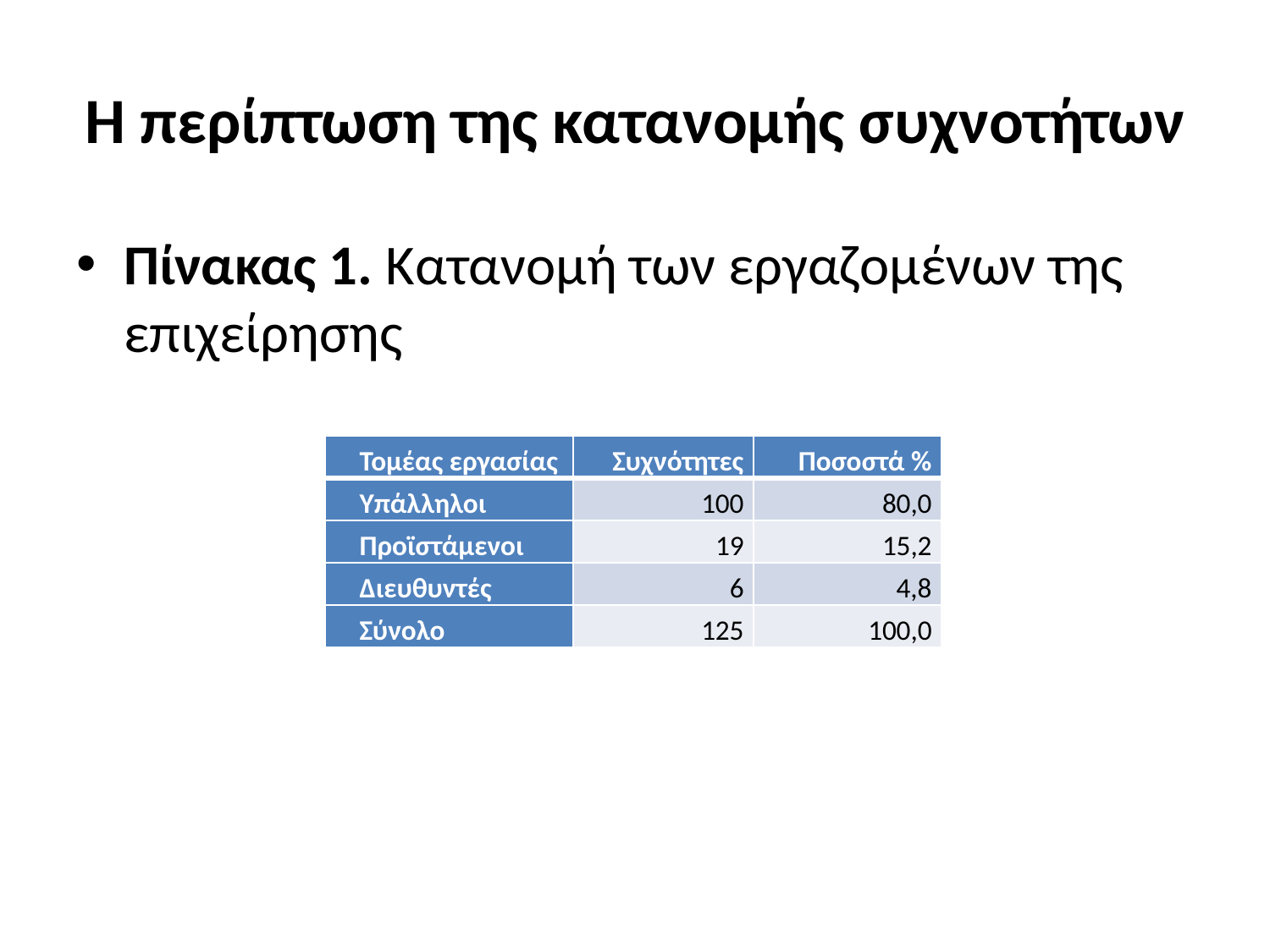

# Η περίπτωση της κατανομής συχνοτήτων
Πίνακας 1. Κατανομή των εργαζομένων της επιχείρησης

| Τομέας εργασίας | Συχνότητες | Ποσοστά % |
| --- | --- | --- |
| Υπάλληλοι | 100 | 80,0 |
| Προϊστάμενοι | 19 | 15,2 |
| Διευθυντές | 6 | 4,8 |
| Σύνολο | 125 | 100,0 |